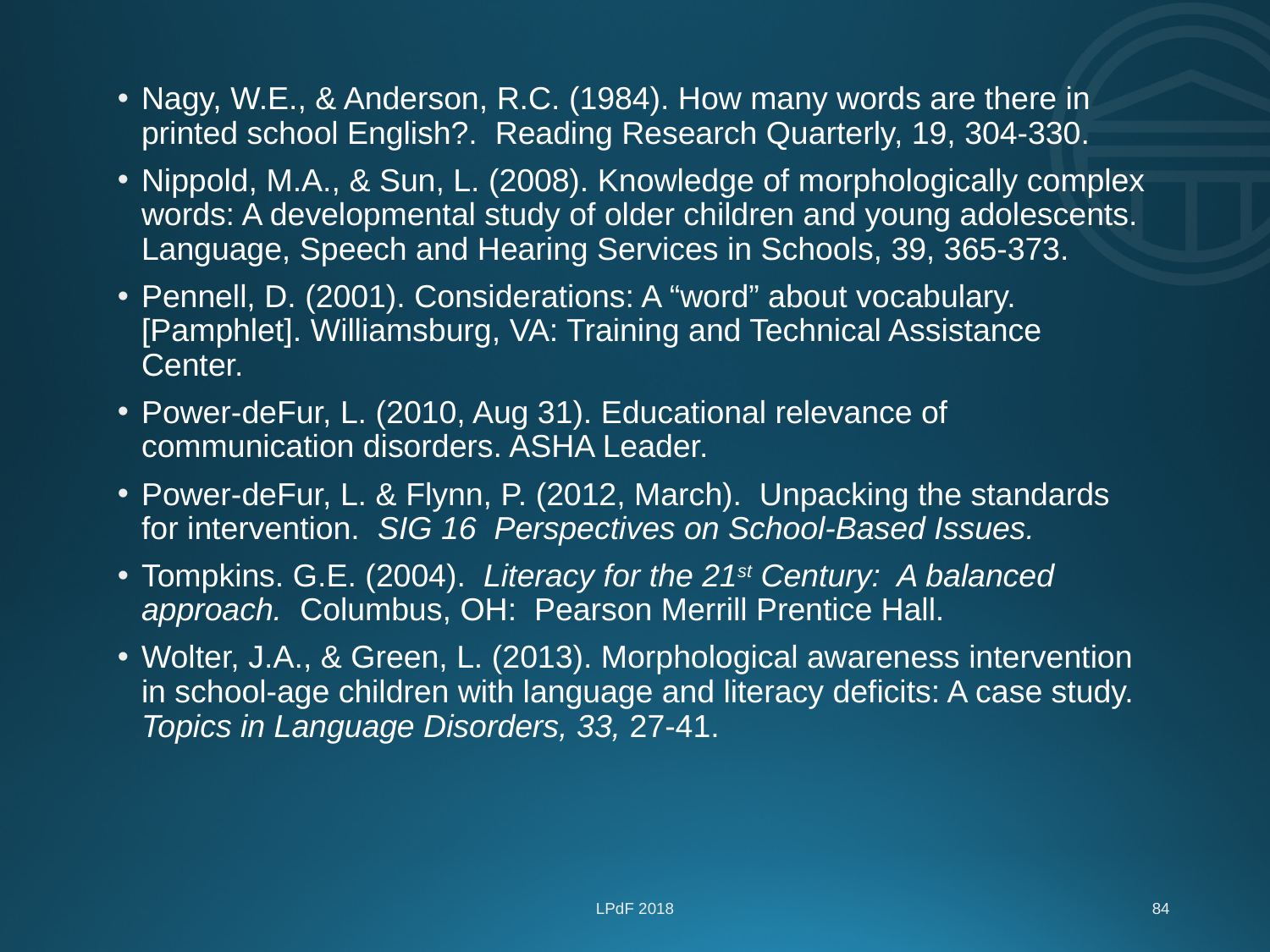

#
Nagy, W.E., & Anderson, R.C. (1984). How many words are there in printed school English?.  Reading Research Quarterly, 19, 304-330.
Nippold, M.A., & Sun, L. (2008). Knowledge of morphologically complex words: A developmental study of older children and young adolescents. Language, Speech and Hearing Services in Schools, 39, 365-373.
Pennell, D. (2001). Considerations: A “word” about vocabulary. [Pamphlet]. Williamsburg, VA: Training and Technical Assistance Center.
Power-deFur, L. (2010, Aug 31). Educational relevance of communication disorders. ASHA Leader.
Power-deFur, L. & Flynn, P. (2012, March).  Unpacking the standards for intervention.  SIG 16  Perspectives on School-Based Issues.
Tompkins. G.E. (2004).  Literacy for the 21st Century:  A balanced approach.  Columbus, OH:  Pearson Merrill Prentice Hall.
Wolter, J.A., & Green, L. (2013). Morphological awareness intervention in school-age children with language and literacy deficits: A case study. Topics in Language Disorders, 33, 27-41.

LPdF 2018
84